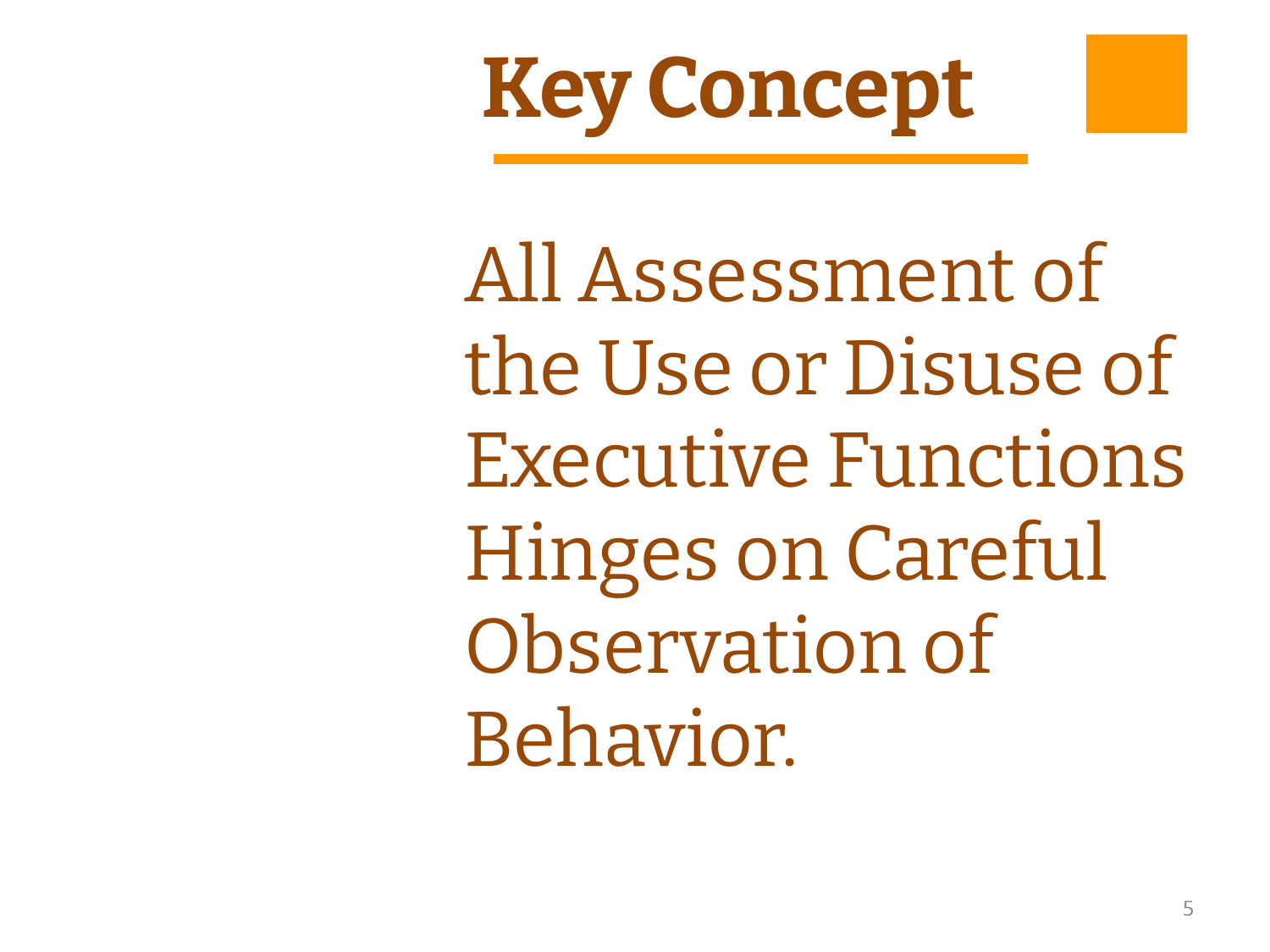

Key Concept

All Assessment of the Use or Disuse of Executive Functions Hinges on Careful Observation of Behavior.
5